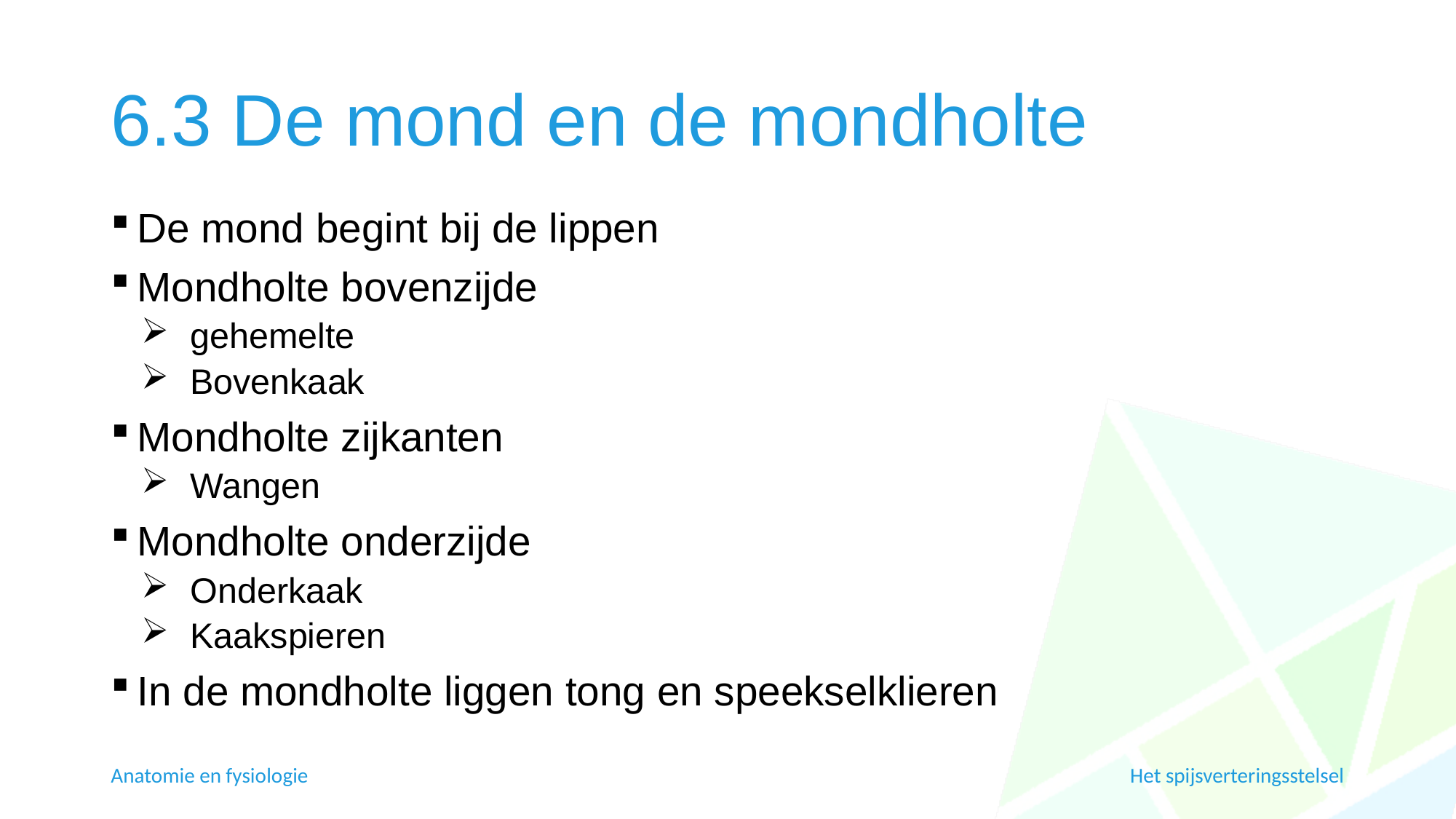

# 6.3 De mond en de mondholte
De mond begint bij de lippen
Mondholte bovenzijde
gehemelte
Bovenkaak
Mondholte zijkanten
Wangen
Mondholte onderzijde
Onderkaak
Kaakspieren
In de mondholte liggen tong en speekselklieren
Anatomie en fysiologie
Het spijsverteringsstelsel